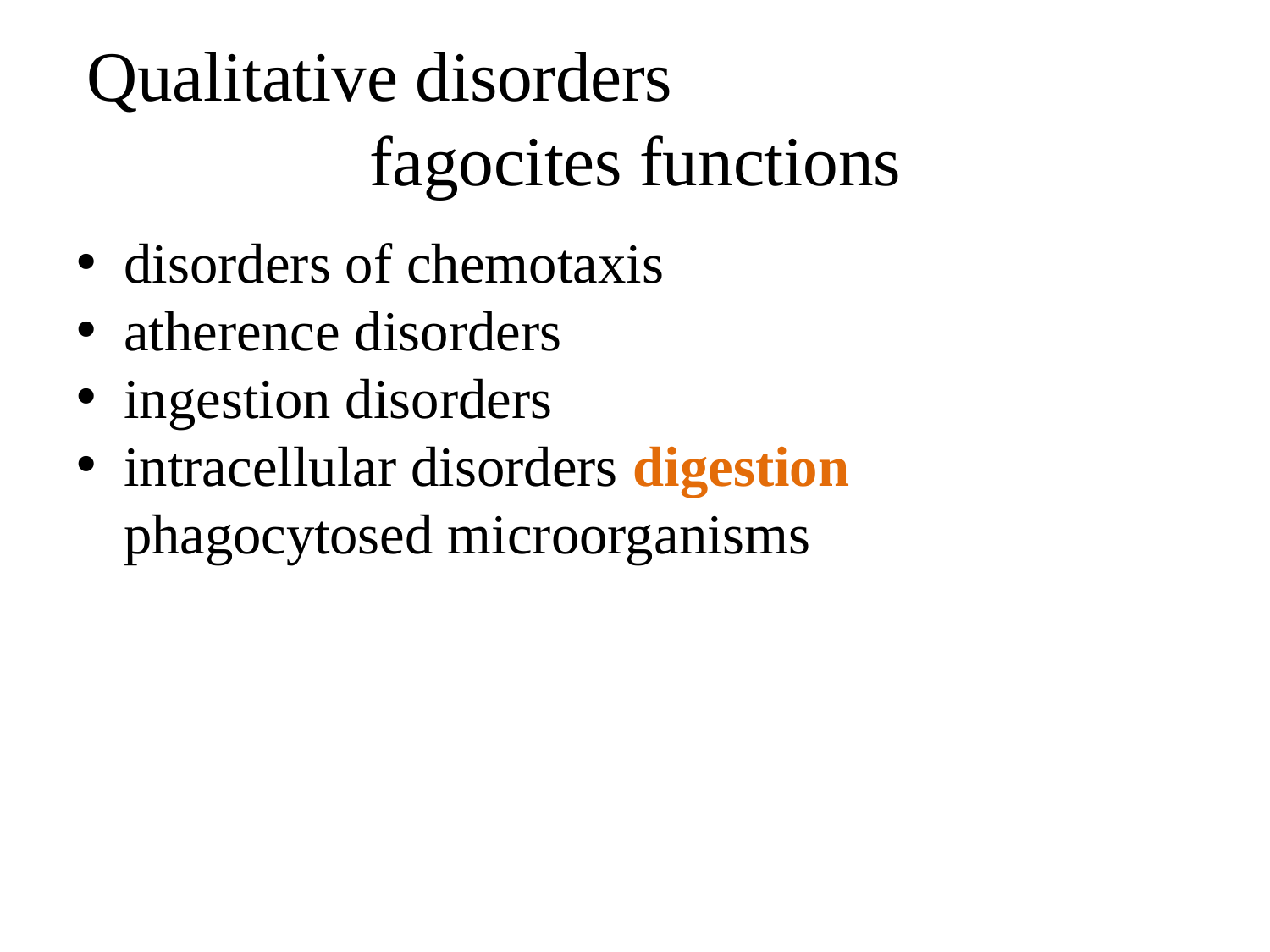

# Qualitative disorders
fagocites functions
disorders of chemotaxis
atherence disorders
ingestion disorders
intracellular disorders digestion phagocytosed microorganisms